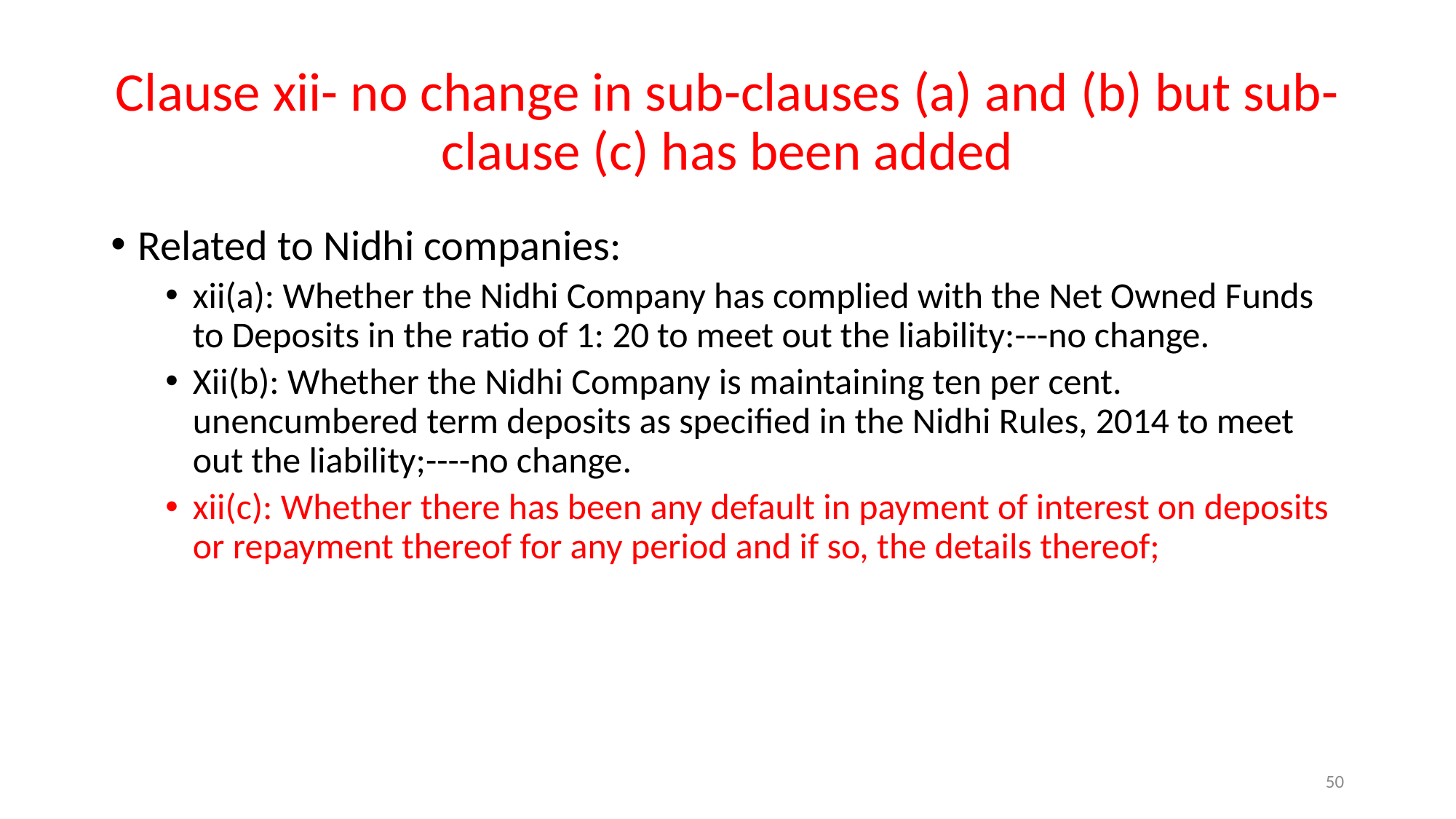

# Clause xii- no change in sub-clauses (a) and (b) but sub-clause (c) has been added
Related to Nidhi companies:
xii(a): Whether the Nidhi Company has complied with the Net Owned Funds to Deposits in the ratio of 1: 20 to meet out the liability:---no change.
Xii(b): Whether the Nidhi Company is maintaining ten per cent. unencumbered term deposits as specified in the Nidhi Rules, 2014 to meet out the liability;----no change.
xii(c): Whether there has been any default in payment of interest on deposits or repayment thereof for any period and if so, the details thereof;
50